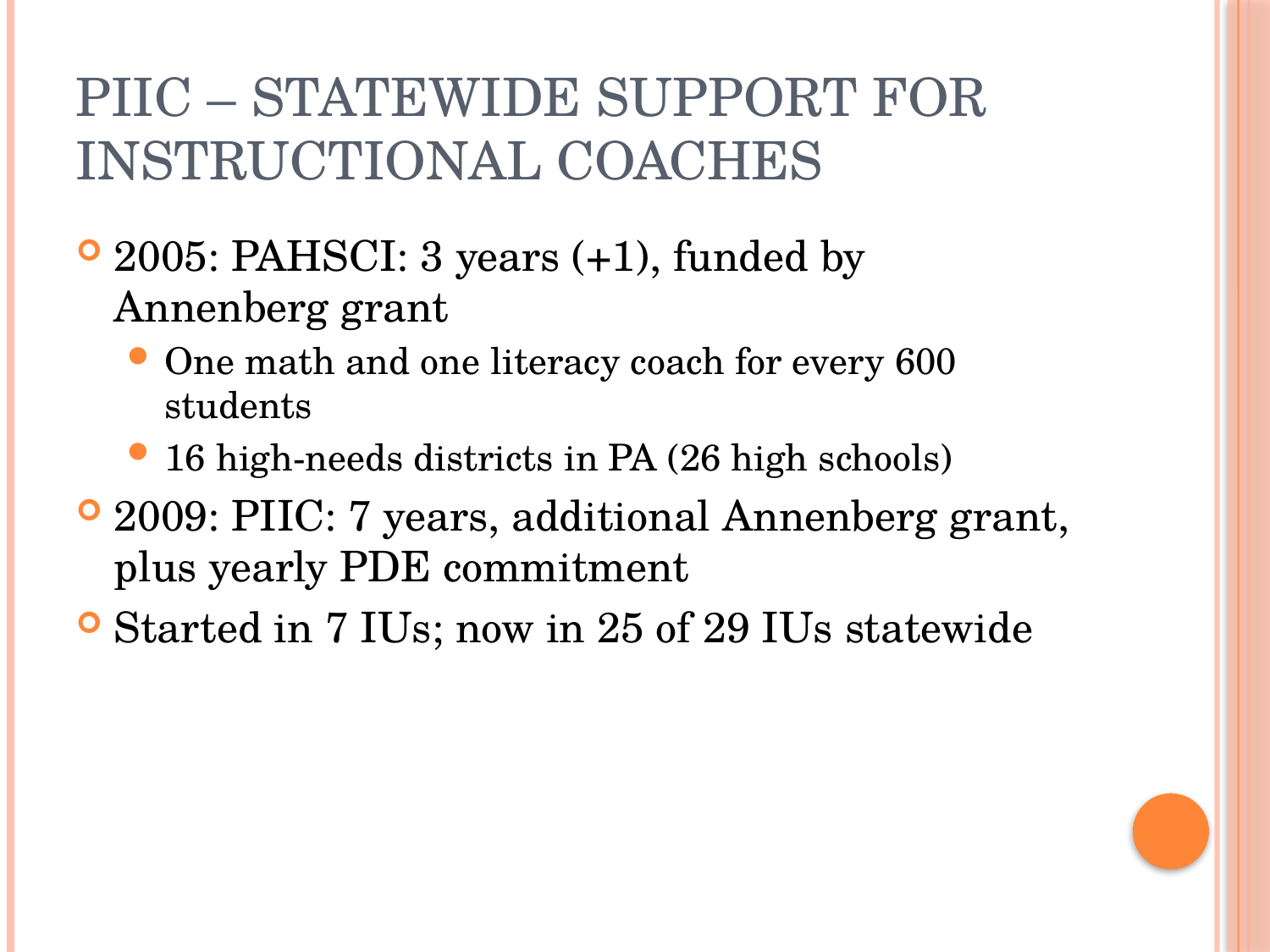

# PIIC – Statewide Support for Instructional Coaches
2005: PAHSCI: 3 years (+1), funded by Annenberg grant
One math and one literacy coach for every 600 students
16 high-needs districts in PA (26 high schools)
2009: PIIC: 7 years, additional Annenberg grant, plus yearly PDE commitment
Started in 7 IUs; now in 25 of 29 IUs statewide